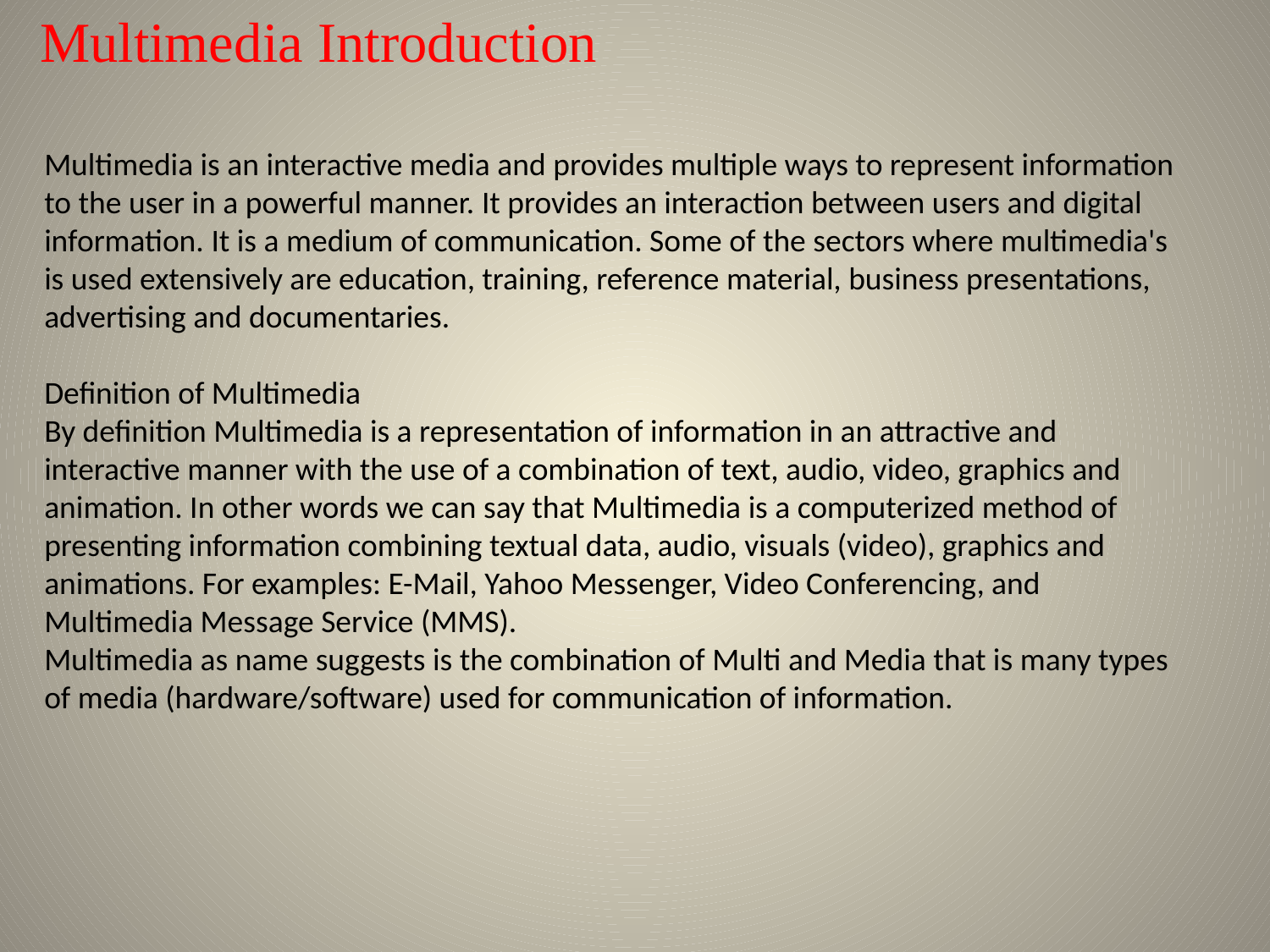

Multimedia Introduction
Multimedia is an interactive media and provides multiple ways to represent information to the user in a powerful manner. It provides an interaction between users and digital information. It is a medium of communication. Some of the sectors where multimedia's is used extensively are education, training, reference material, business presentations, advertising and documentaries.

Definition of Multimedia
By definition Multimedia is a representation of information in an attractive and interactive manner with the use of a combination of text, audio, video, graphics and animation. In other words we can say that Multimedia is a computerized method of presenting information combining textual data, audio, visuals (video), graphics and animations. For examples: E-Mail, Yahoo Messenger, Video Conferencing, and Multimedia Message Service (MMS).
Multimedia as name suggests is the combination of Multi and Media that is many types of media (hardware/software) used for communication of information.